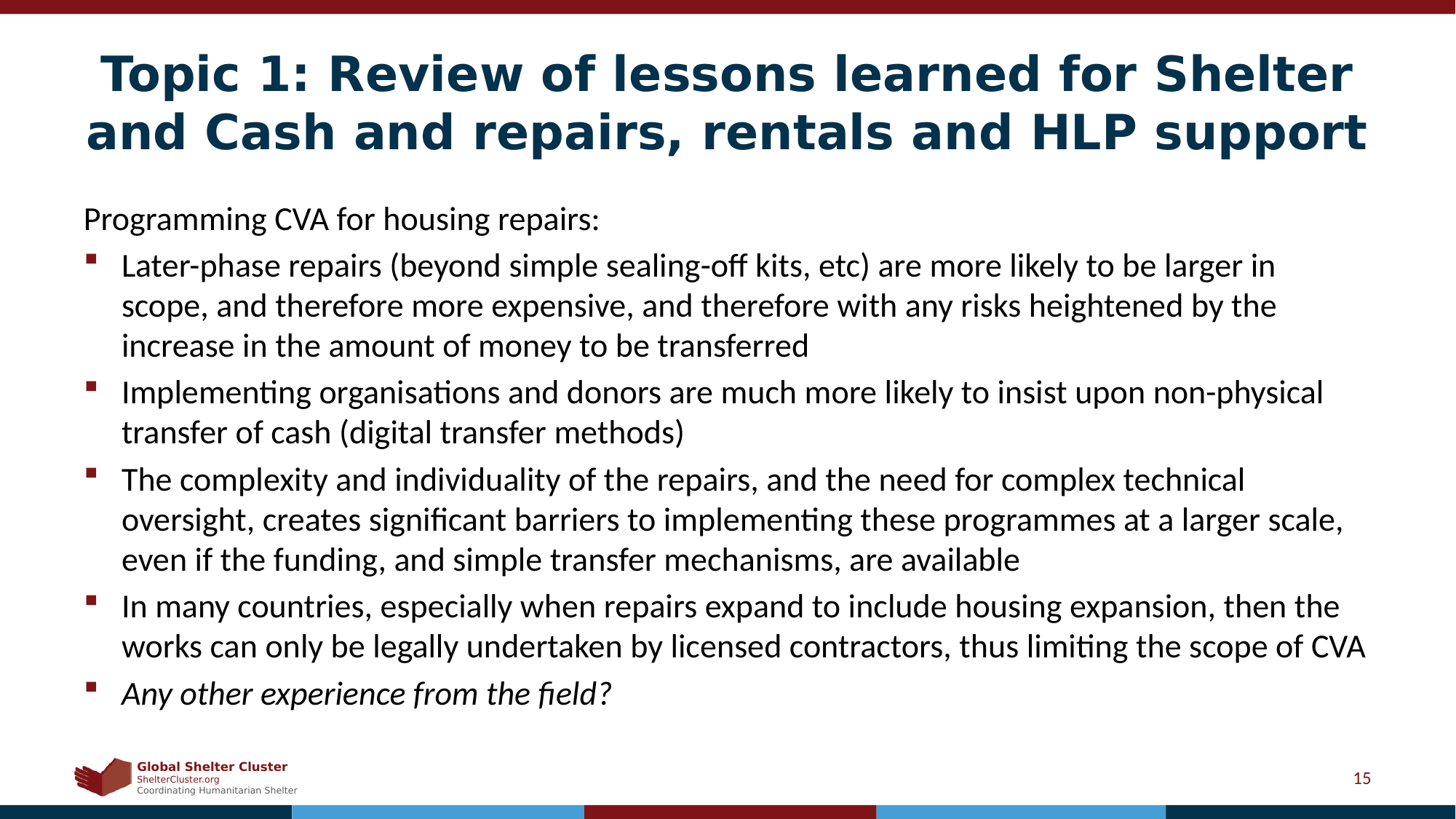

# Topic 1: Review of lessons learned for Shelter and Cash and repairs, rentals and HLP support
Programming CVA for housing repairs:
Later-phase repairs (beyond simple sealing-off kits, etc) are more likely to be larger in scope, and therefore more expensive, and therefore with any risks heightened by the increase in the amount of money to be transferred
Implementing organisations and donors are much more likely to insist upon non-physical transfer of cash (digital transfer methods)
The complexity and individuality of the repairs, and the need for complex technical oversight, creates significant barriers to implementing these programmes at a larger scale, even if the funding, and simple transfer mechanisms, are available
In many countries, especially when repairs expand to include housing expansion, then the works can only be legally undertaken by licensed contractors, thus limiting the scope of CVA
Any other experience from the field?

15